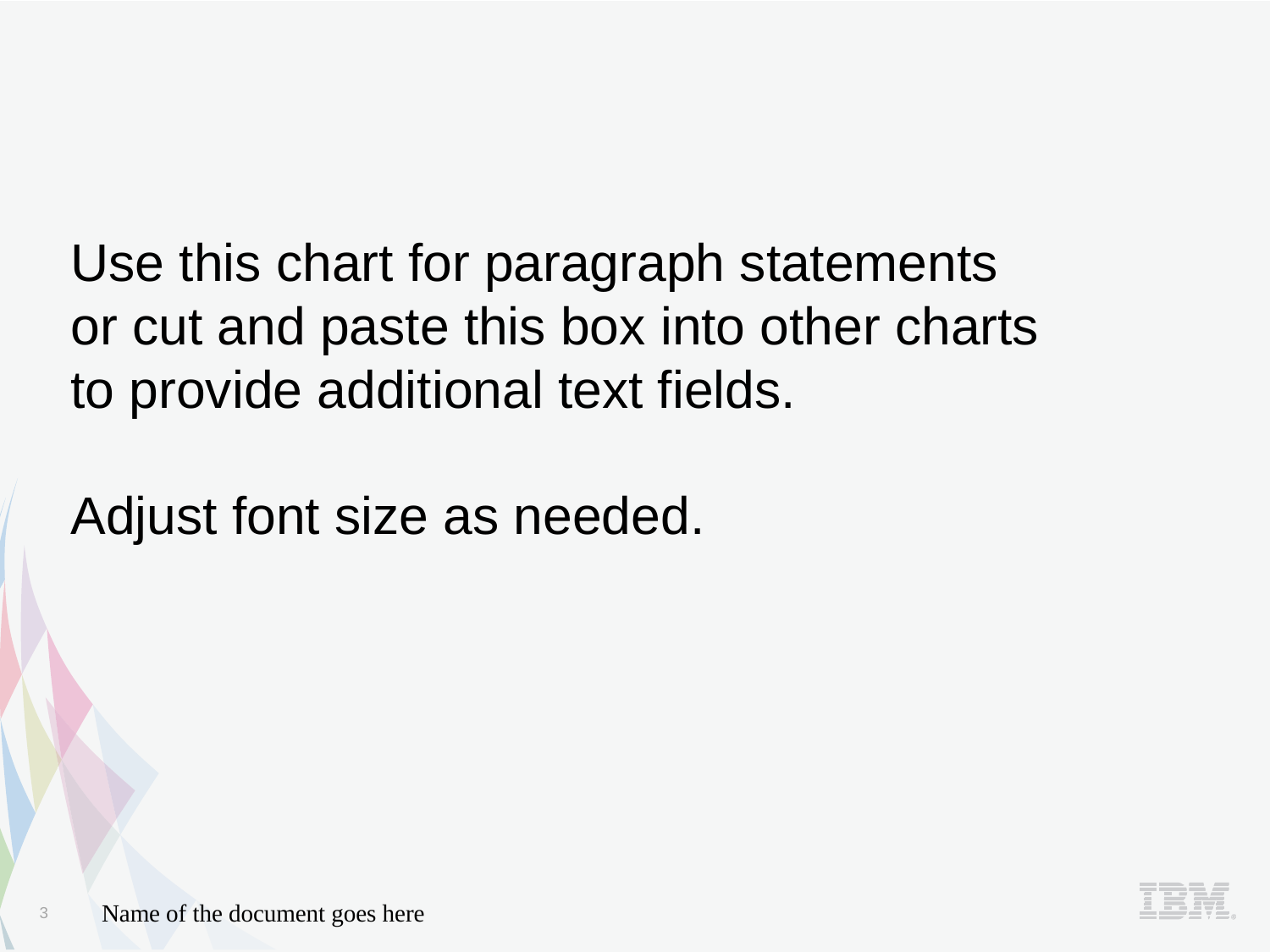

# Use this chart for paragraph statements or cut and paste this box into other charts to provide additional text fields. Adjust font size as needed.
3
Name of the document goes here